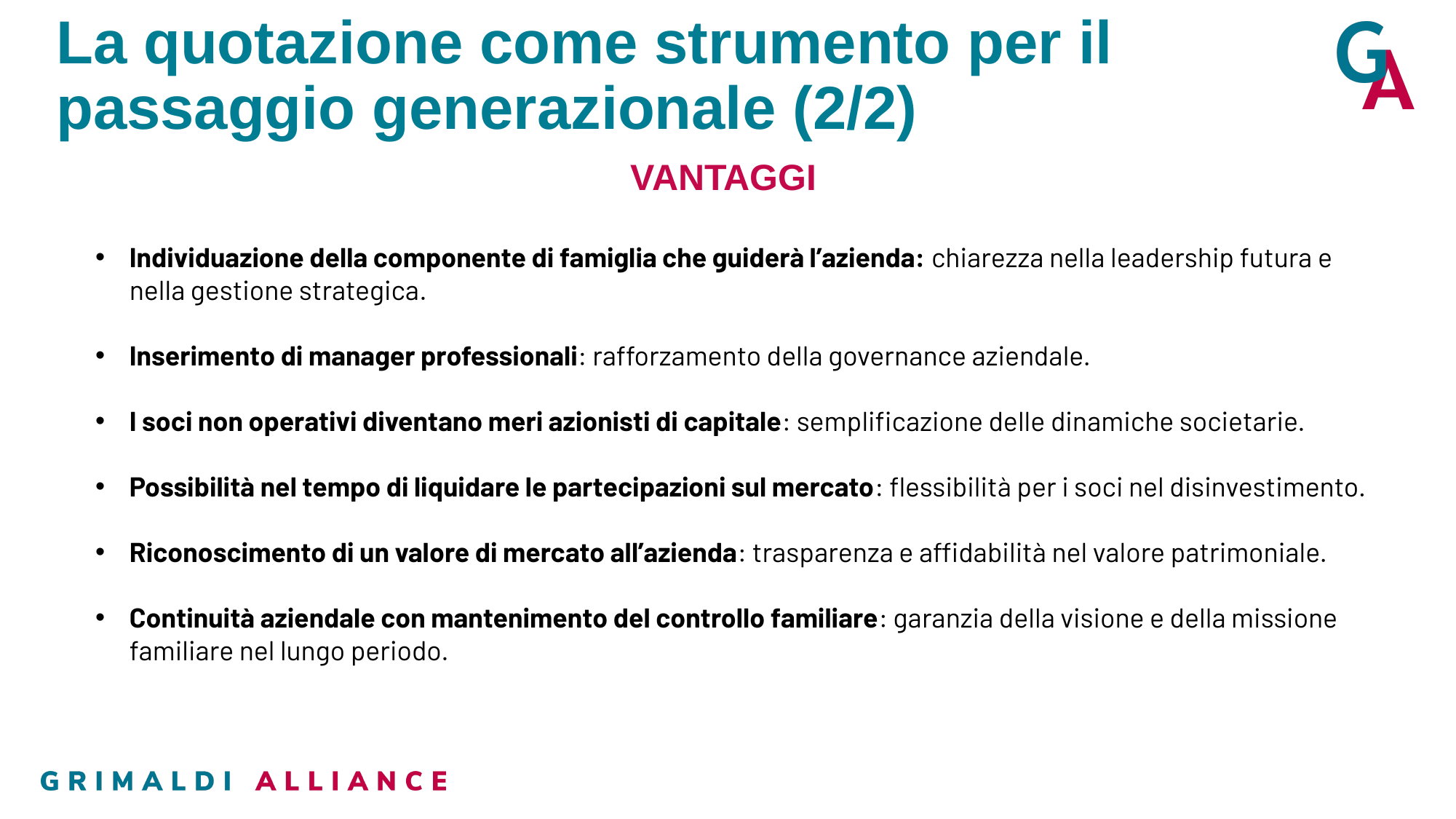

# La quotazione come strumento per il passaggio generazionale (2/2)
VANTAGGI

Individuazione della componente di famiglia che guiderà l’azienda: chiarezza nella leadership futura e nella gestione strategica.

Inserimento di manager professionali: rafforzamento della governance aziendale.

I soci non operativi diventano meri azionisti di capitale: semplificazione delle dinamiche societarie.

Possibilità nel tempo di liquidare le partecipazioni sul mercato: flessibilità per i soci nel disinvestimento.

Riconoscimento di un valore di mercato all’azienda: trasparenza e affidabilità nel valore patrimoniale.

Continuità aziendale con mantenimento del controllo familiare: garanzia della visione e della missione familiare nel lungo periodo.